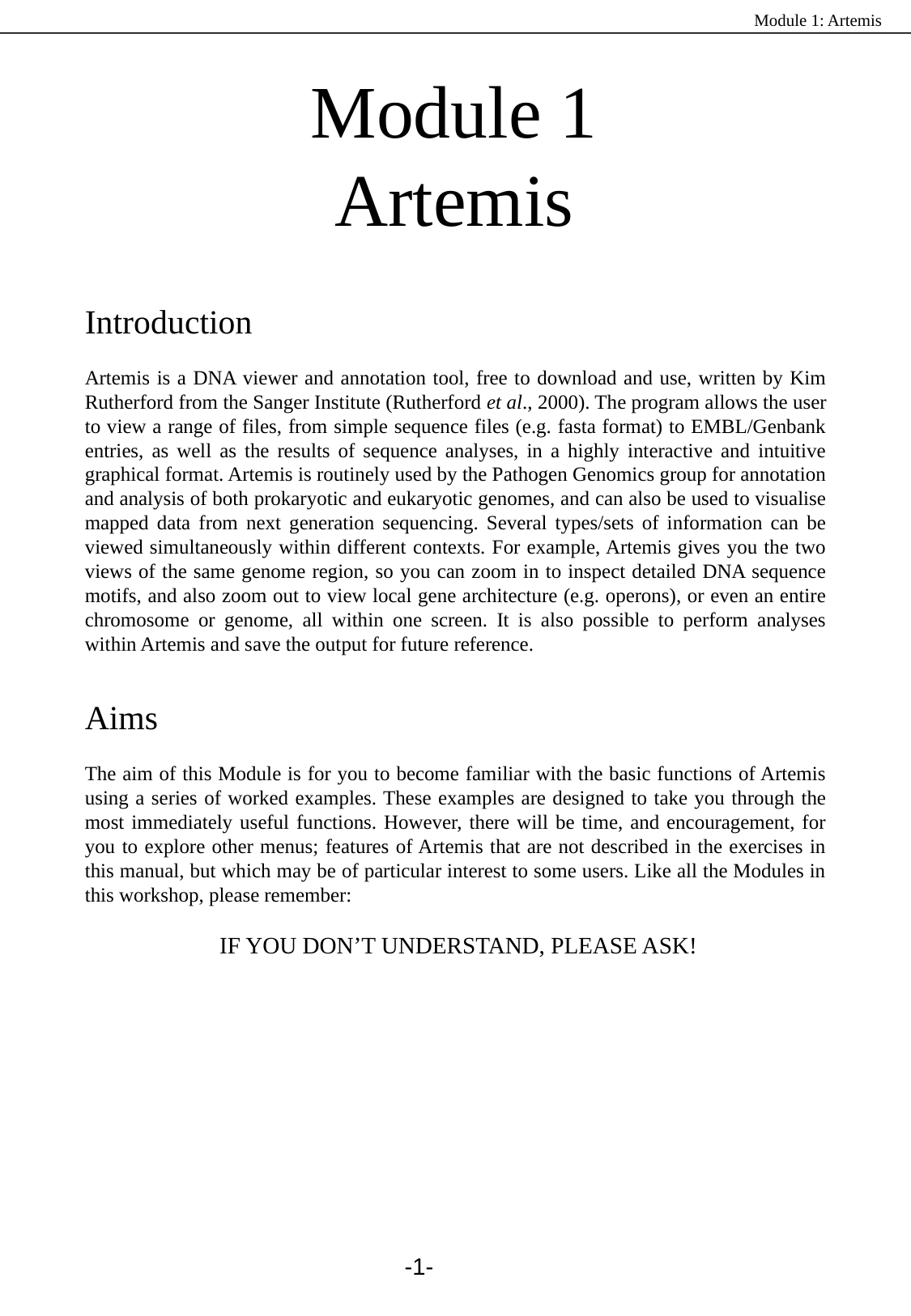

Module 1
Artemis

Introduction

Artemis is a DNA viewer and annotation tool, free to download and use, written by Kim Rutherford from the Sanger Institute (Rutherford et al., 2000). The program allows the user to view a range of files, from simple sequence files (e.g. fasta format) to EMBL/Genbank entries, as well as the results of sequence analyses, in a highly interactive and intuitive graphical format. Artemis is routinely used by the Pathogen Genomics group for annotation and analysis of both prokaryotic and eukaryotic genomes, and can also be used to visualise mapped data from next generation sequencing. Several types/sets of information can be viewed simultaneously within different contexts. For example, Artemis gives you the two views of the same genome region, so you can zoom in to inspect detailed DNA sequence motifs, and also zoom out to view local gene architecture (e.g. operons), or even an entire chromosome or genome, all within one screen. It is also possible to perform analyses within Artemis and save the output for future reference.

Aims

The aim of this Module is for you to become familiar with the basic functions of Artemis using a series of worked examples. These examples are designed to take you through the most immediately useful functions. However, there will be time, and encouragement, for you to explore other menus; features of Artemis that are not described in the exercises in this manual, but which may be of particular interest to some users. Like all the Modules in this workshop, please remember:

 IF YOU DON’T UNDERSTAND, PLEASE ASK!